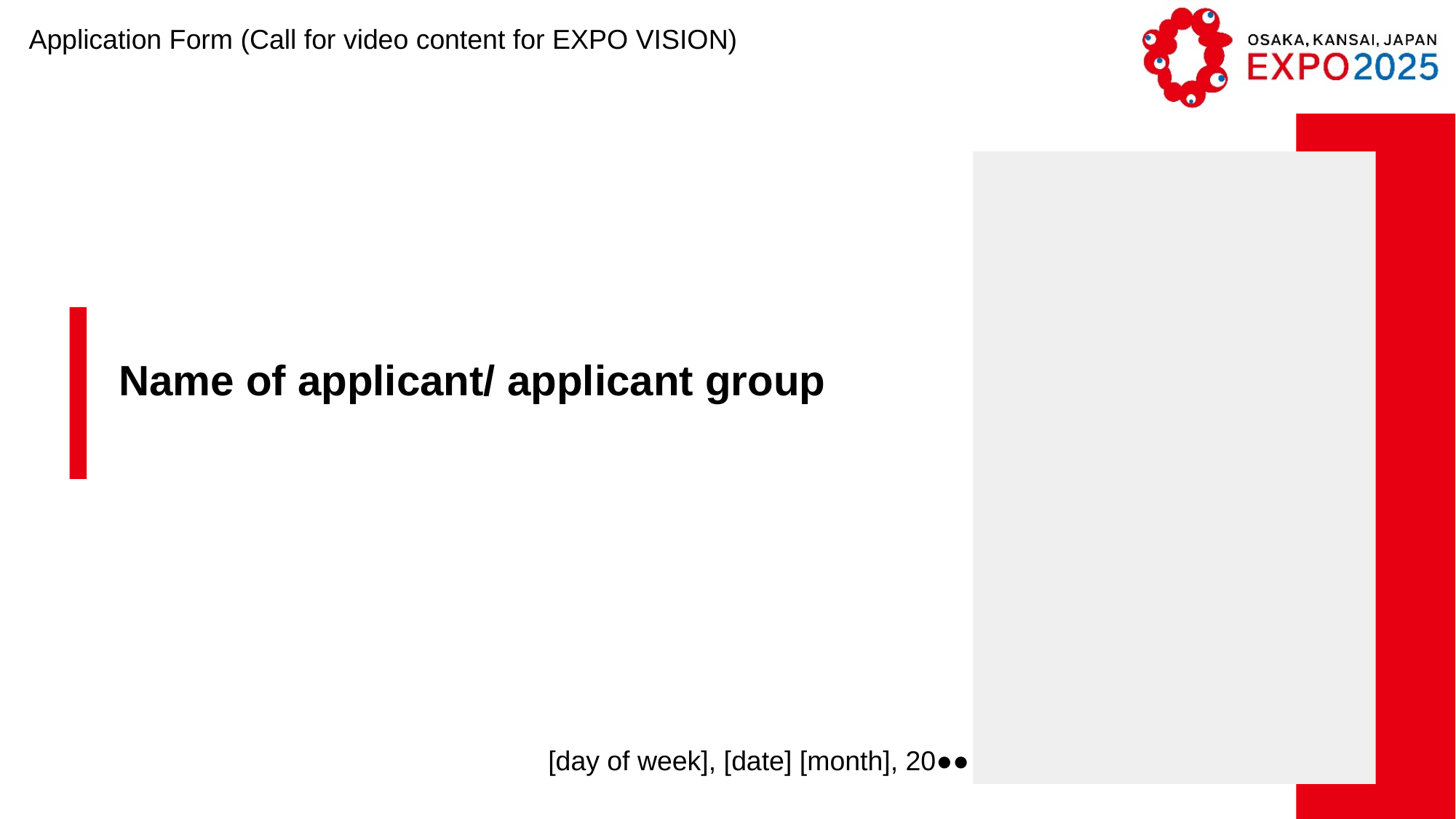

Application Form (Call for video content for EXPO VISION)

Name of applicant/ applicant group
[day of week], [date] [month], 20●●